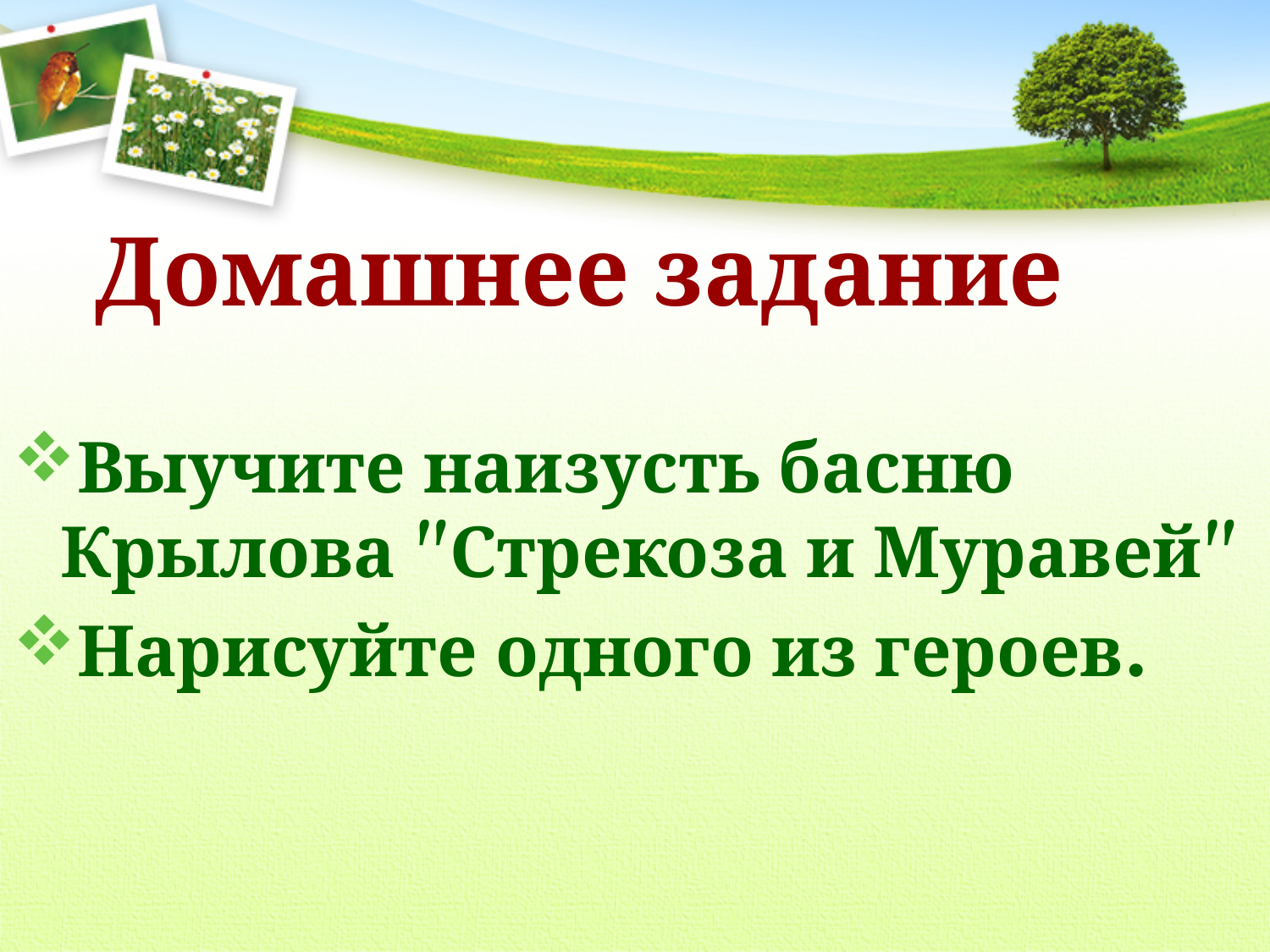

Домашнее задание
Выучите наизусть басню Крылова "Стрекоза и Муравей"
Нарисуйте одного из героев.